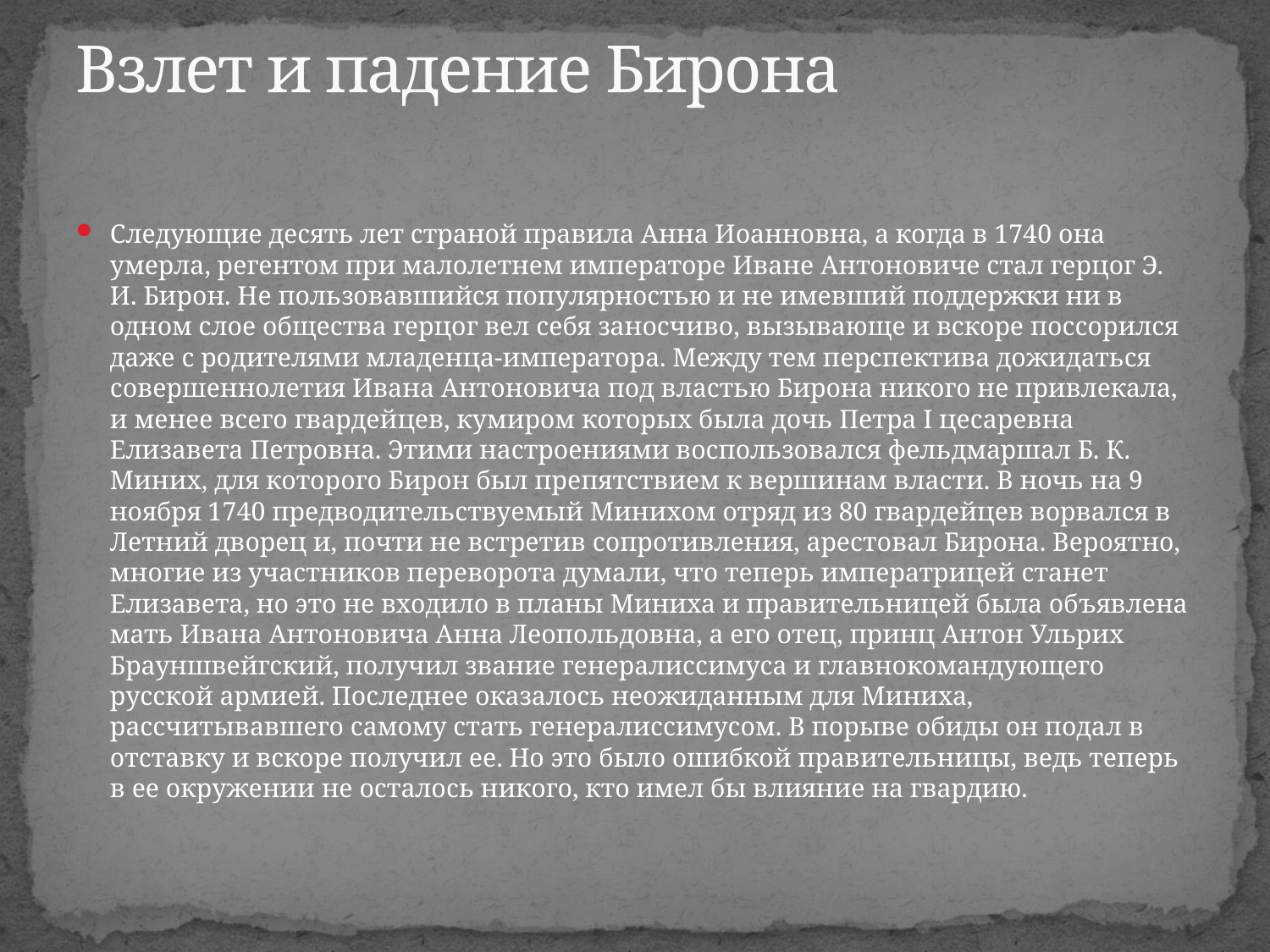

# Взлет и падение Бирона
Следующие десять лет страной правила Анна Иоанновна, а когда в 1740 она умерла, регентом при малолетнем императоре Иване Антоновиче стал герцог Э. И. Бирон. Не пользовавшийся популярностью и не имевший поддержки ни в одном слое общества герцог вел себя заносчиво, вызывающе и вскоре поссорился даже с родителями младенца-императора. Между тем перспектива дожидаться совершеннолетия Ивана Антоновича под властью Бирона никого не привлекала, и менее всего гвардейцев, кумиром которых была дочь Петра I цесаревна Елизавета Петровна. Этими настроениями воспользовался фельдмаршал Б. К. Миних, для которого Бирон был препятствием к вершинам власти. В ночь на 9 ноября 1740 предводительствуемый Минихом отряд из 80 гвардейцев ворвался в Летний дворец и, почти не встретив сопротивления, арестовал Бирона. Вероятно, многие из участников переворота думали, что теперь императрицей станет Елизавета, но это не входило в планы Миниха и правительницей была объявлена мать Ивана Антоновича Анна Леопольдовна, а его отец, принц Антон Ульрих Брауншвейгский, получил звание генералиссимуса и главнокомандующего русской армией. Последнее оказалось неожиданным для Миниха, рассчитывавшего самому стать генералиссимусом. В порыве обиды он подал в отставку и вскоре получил ее. Но это было ошибкой правительницы, ведь теперь в ее окружении не осталось никого, кто имел бы влияние на гвардию.